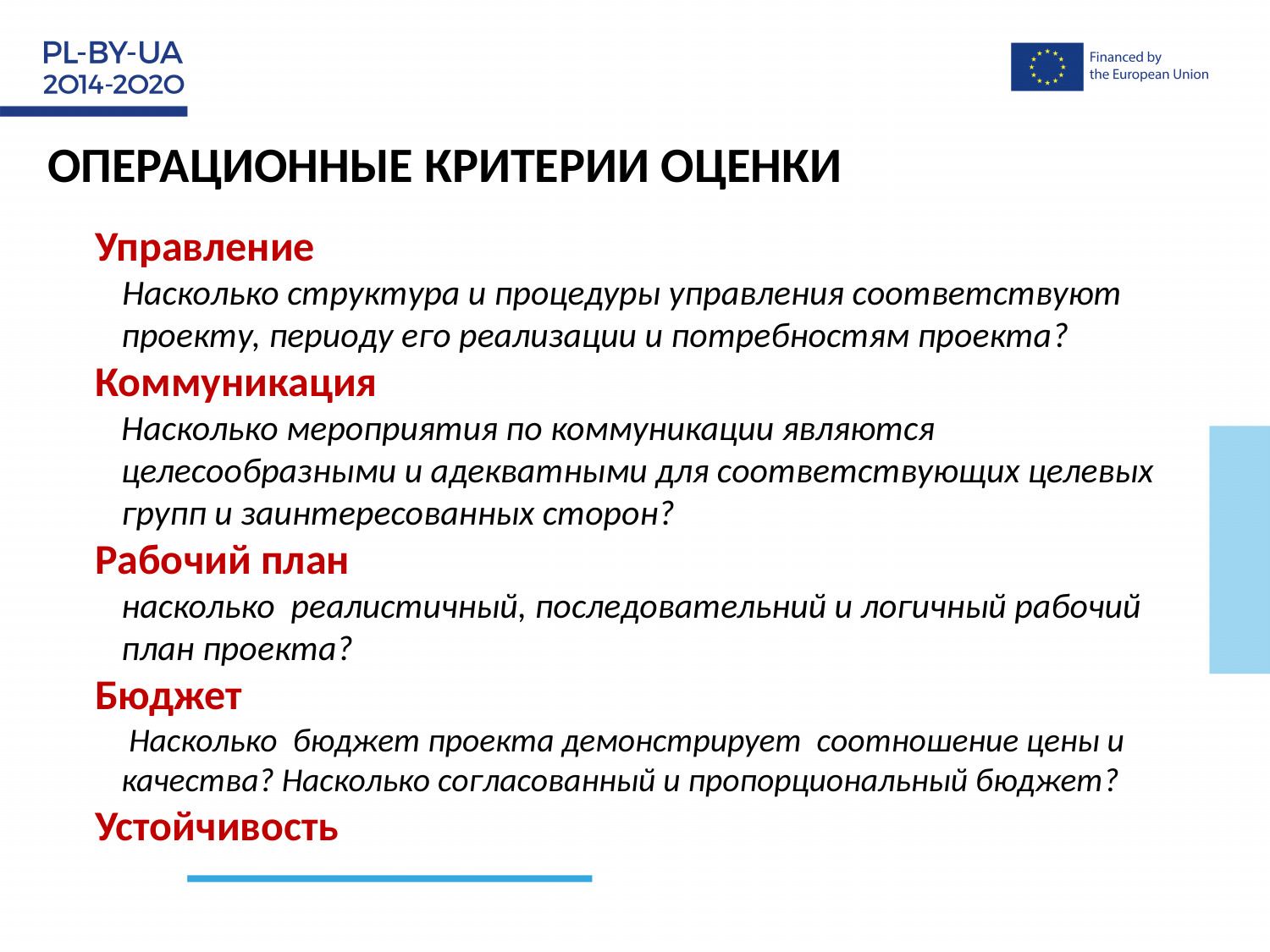

ОПЕРАЦИОННЫЕ КРИТЕРИИ ОЦЕНКИ
	Управление
Насколько структура и процедуры управления соответствуют проекту, периоду его реализации и потребностям проекта?
	Коммуникация
	Насколько мероприятия по коммуникации являются целесообразными и адекватными для соответствующих целевых групп и заинтересованных сторон?
	Рабочий план
	насколько  реалистичный, последовательний и логичный рабочий план проекта?
	Бюджет
	 Насколько  бюджет проекта демонстрирует  соотношение цены и качества? Насколько согласованный и пропорциональный бюджет?
	Устойчивость